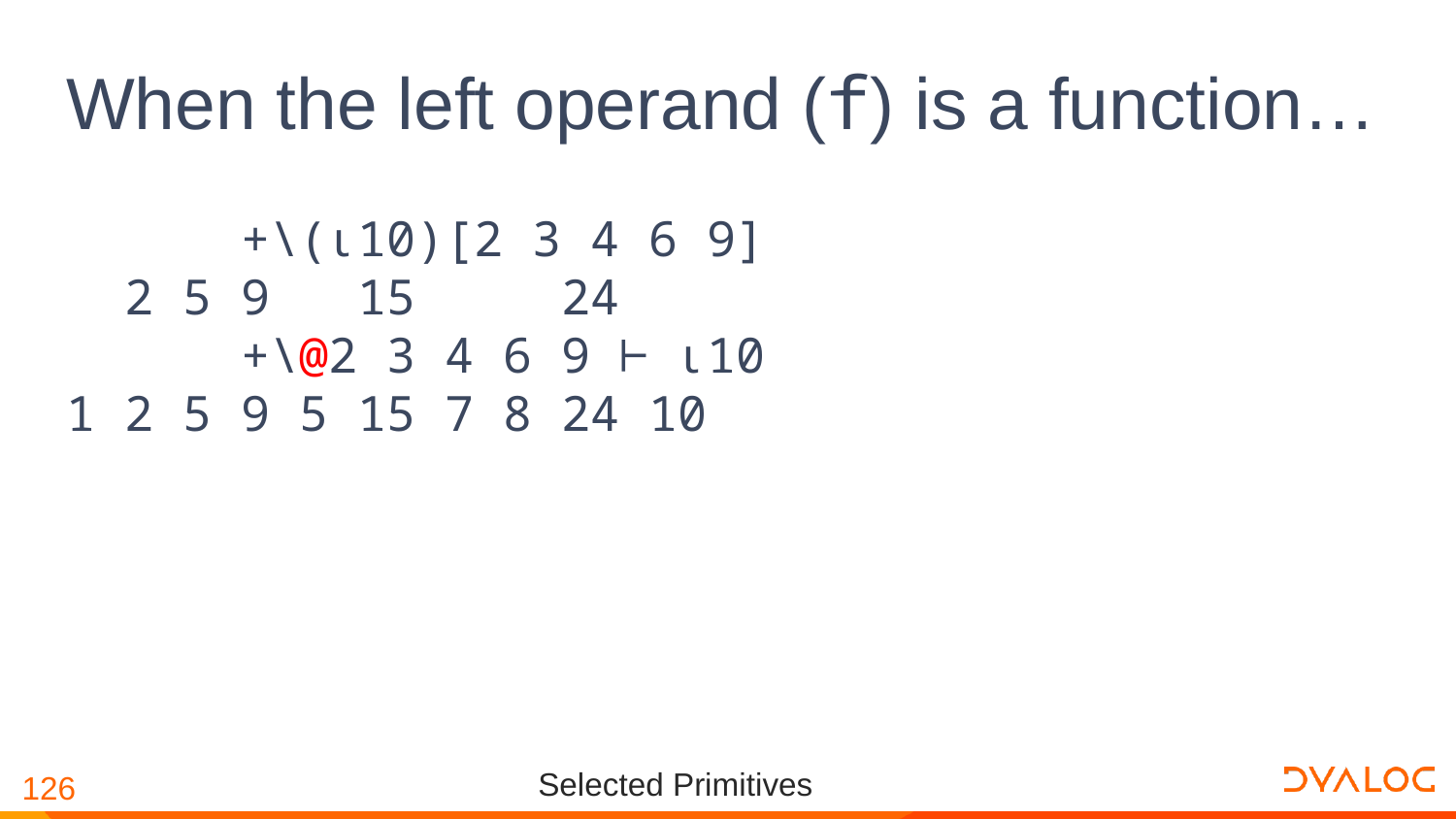

# When the left operand (f) is a function…
      +\(⍳10)[2 3 4 6 9]
  2 5 9   15     24
      +\@2 3 4 6 9 ⊢ ⍳10
1 2 5 9 5 15 7 8 24 10